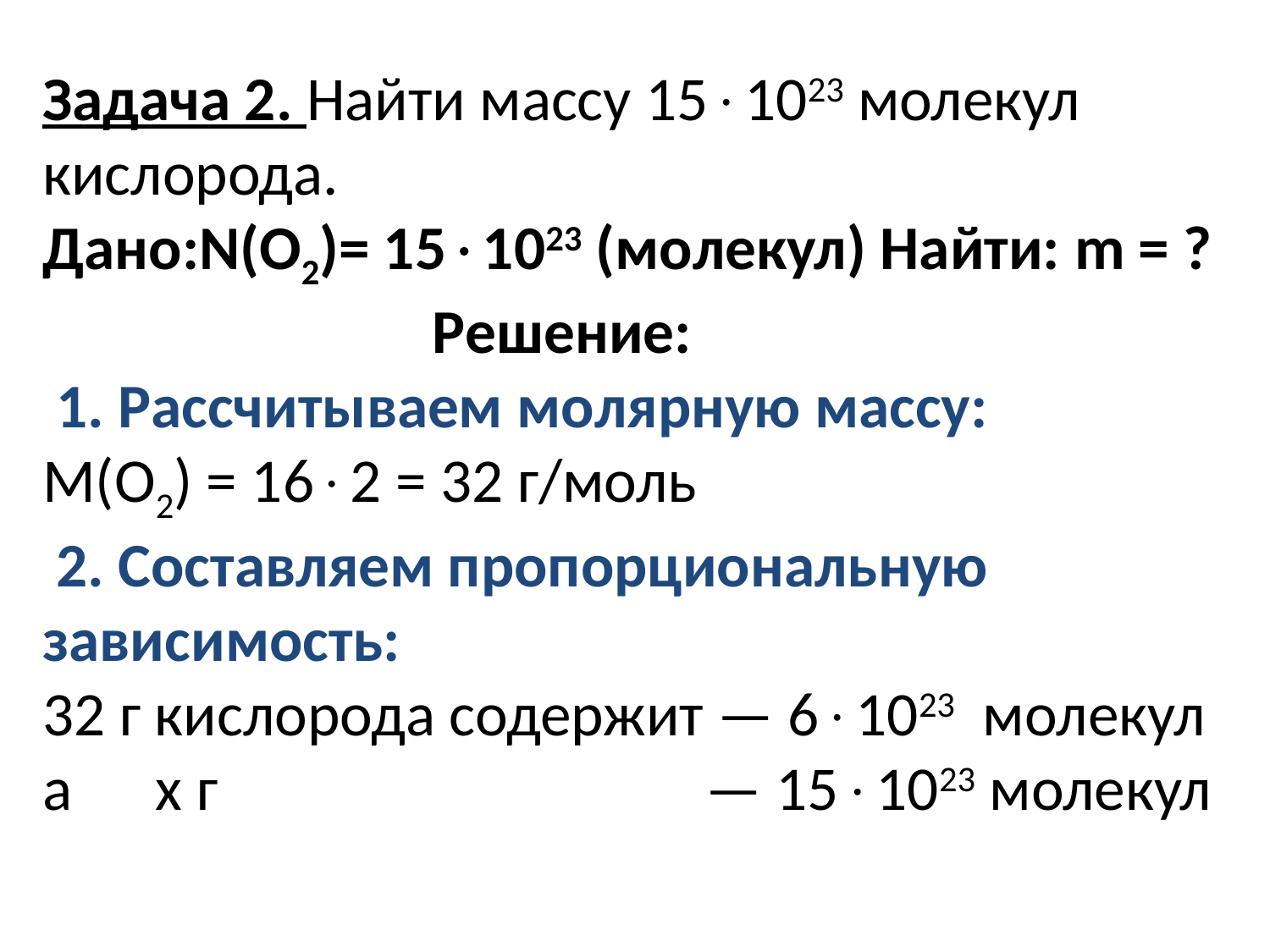

# Задача 2. Найти массу 15⋅1023 молекул кислорода. Дано:N(О2)= 15⋅1023 (молекул) Найти: m = ? Решение: 1. Рассчитываем молярную массу: М(О2) = 16⋅2 = 32 г/моль 2. Составляем пропорциональную зависимость: 32 г кислорода содержит — 6⋅1023  молекул а      х г                                   — 15⋅1023 молекул